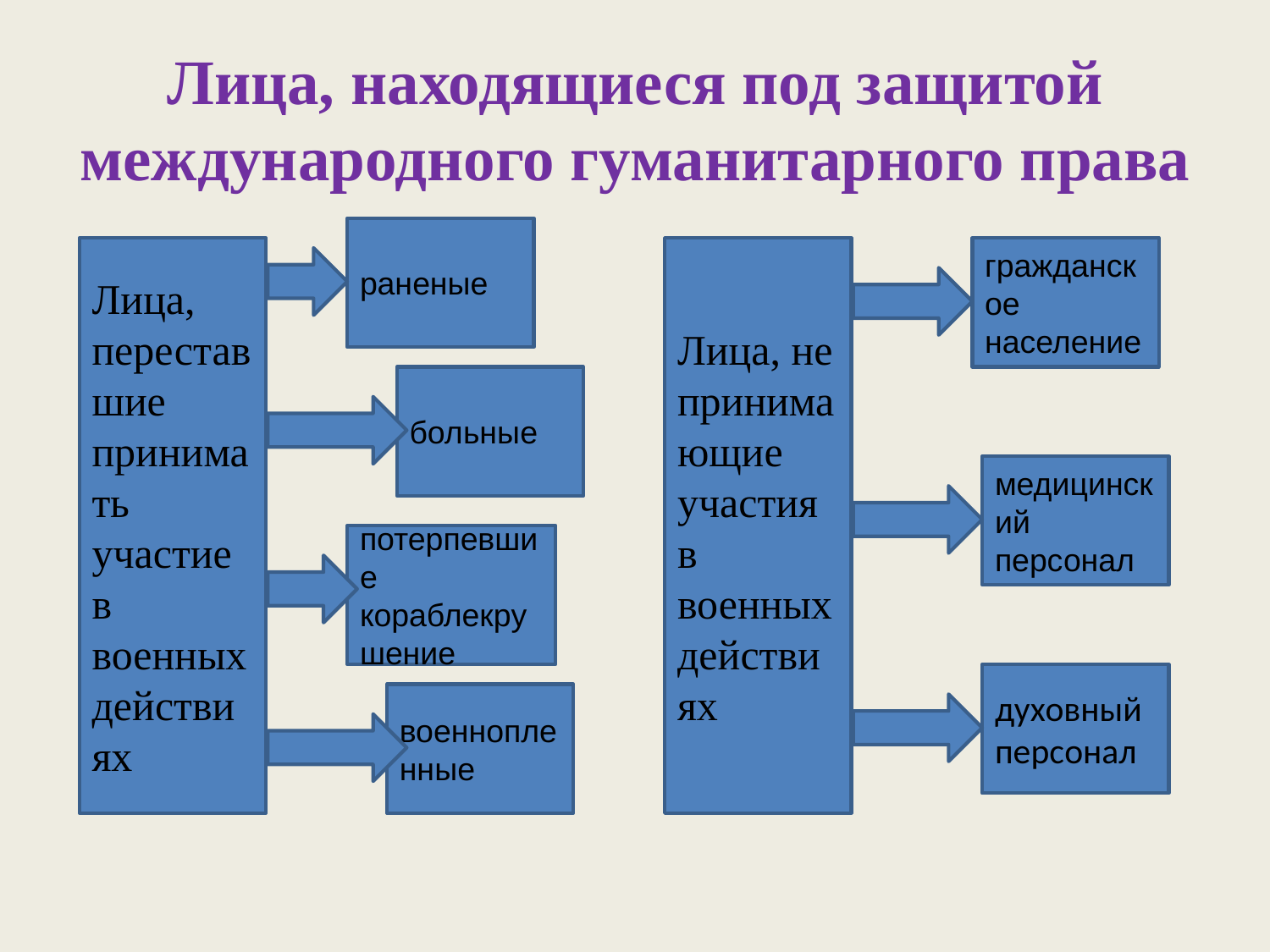

# Лица, находящиеся под защитой международного гуманитарного права
раненые

Лица, переставшие принимать участие в военных действиях
Лица, не принимающие участия в военных действиях
гражданское население

больные

медицинский персонал

потерпевшие кораблекрушение

духовный персонал
военнопленные